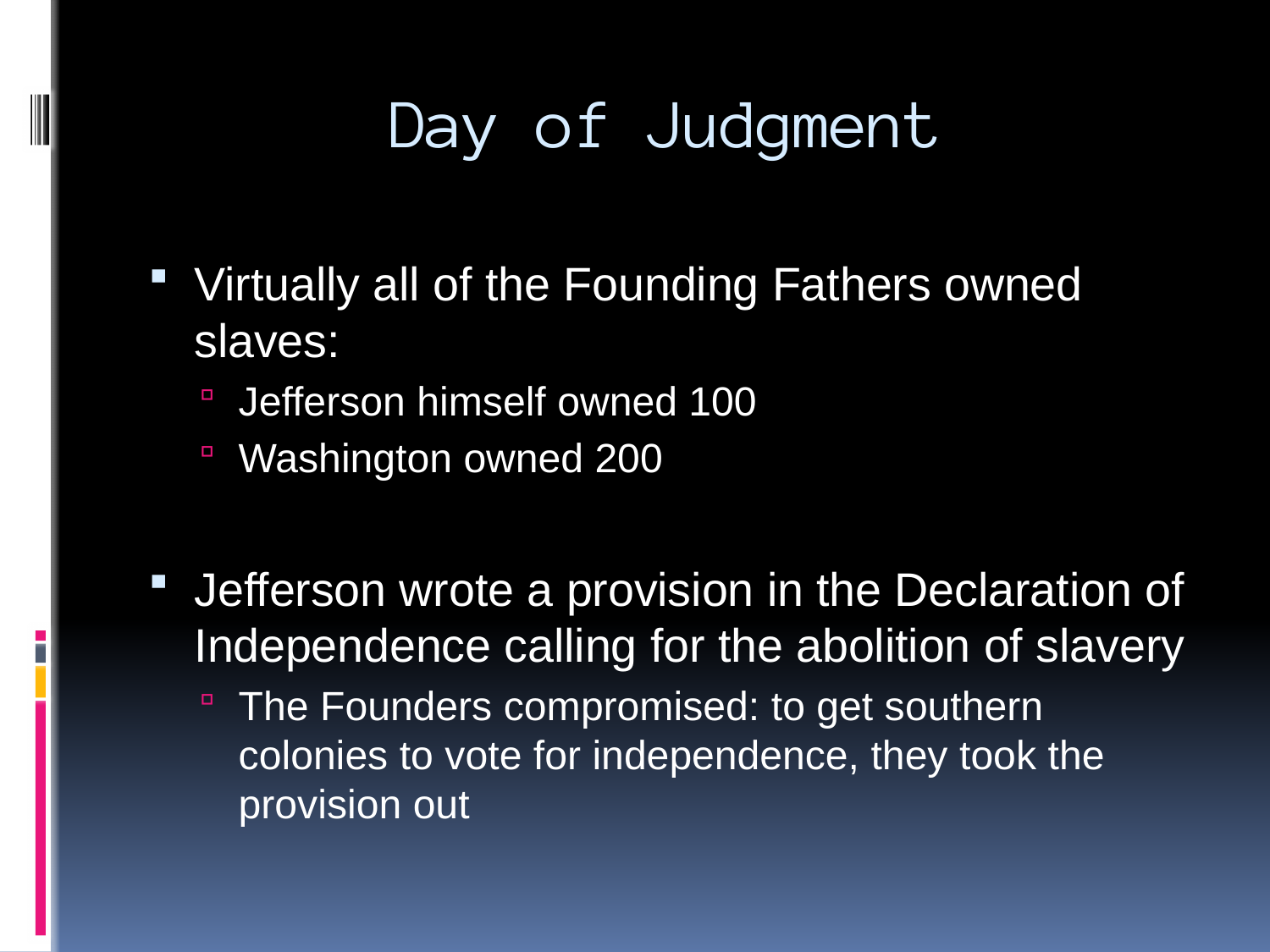

# Day of Judgment
Virtually all of the Founding Fathers owned slaves:
Jefferson himself owned 100
Washington owned 200

Jefferson wrote a provision in the Declaration of Independence calling for the abolition of slavery
The Founders compromised: to get southern colonies to vote for independence, they took the provision out